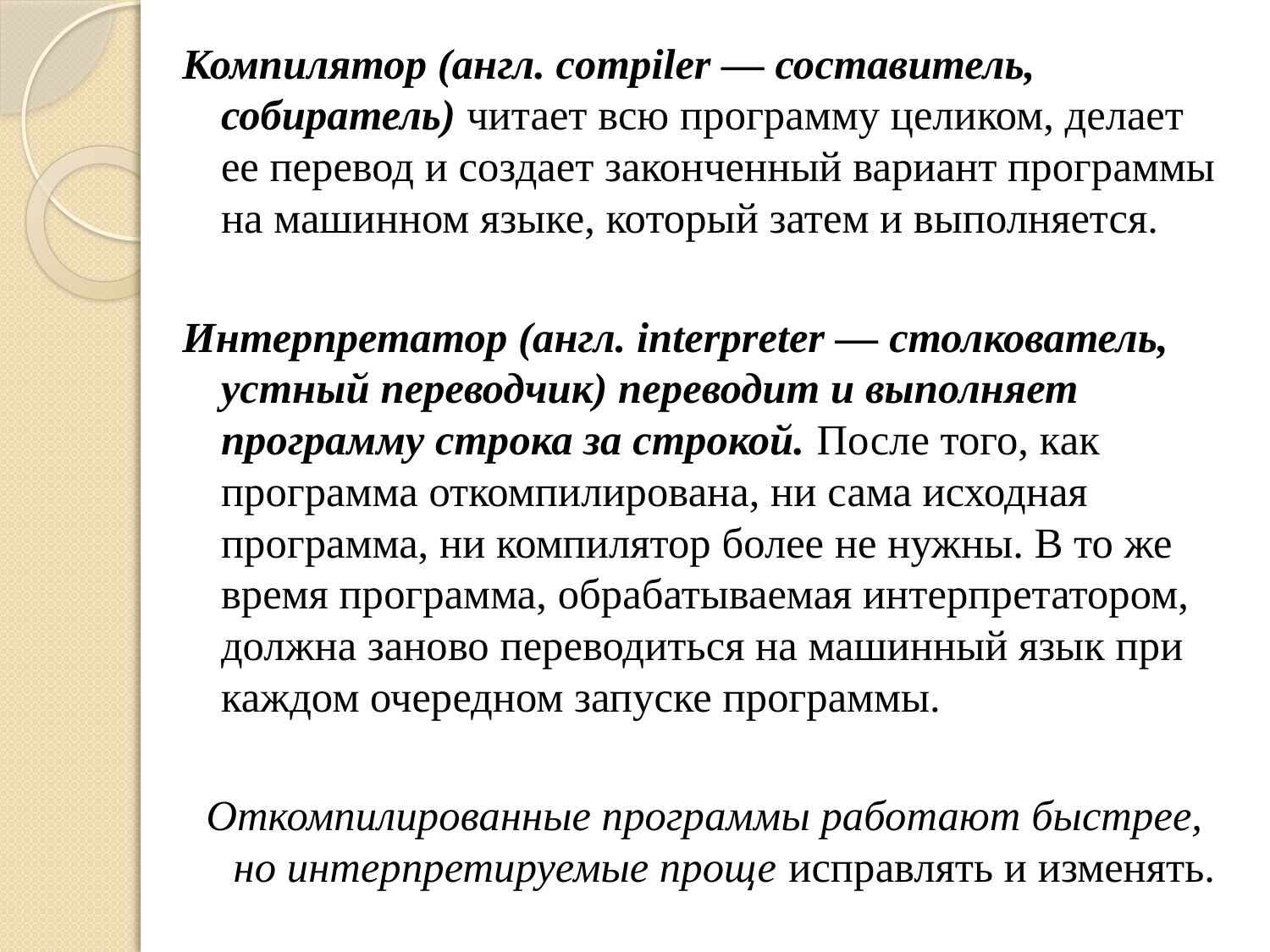

Компилятор (англ. compiler — составитель, собиратель) читает всю программу целиком, делает ее перевод и создает законченный вариант программы на машинном языке, который затем и выполняется.

Интерпретатор (англ. interpreter — столкователь, устный переводчик) переводит и выполняет программу строка за строкой. После того, как программа откомпилирована, ни сама исходная программа, ни компилятор более не нужны. В то же время программа, обрабатываемая интерпретатором, должна заново переводиться на машинный язык при каждом очередном запуске программы.

Откомпилированные программы работают быстрее, но интерпретируемые проще исправлять и изменять.